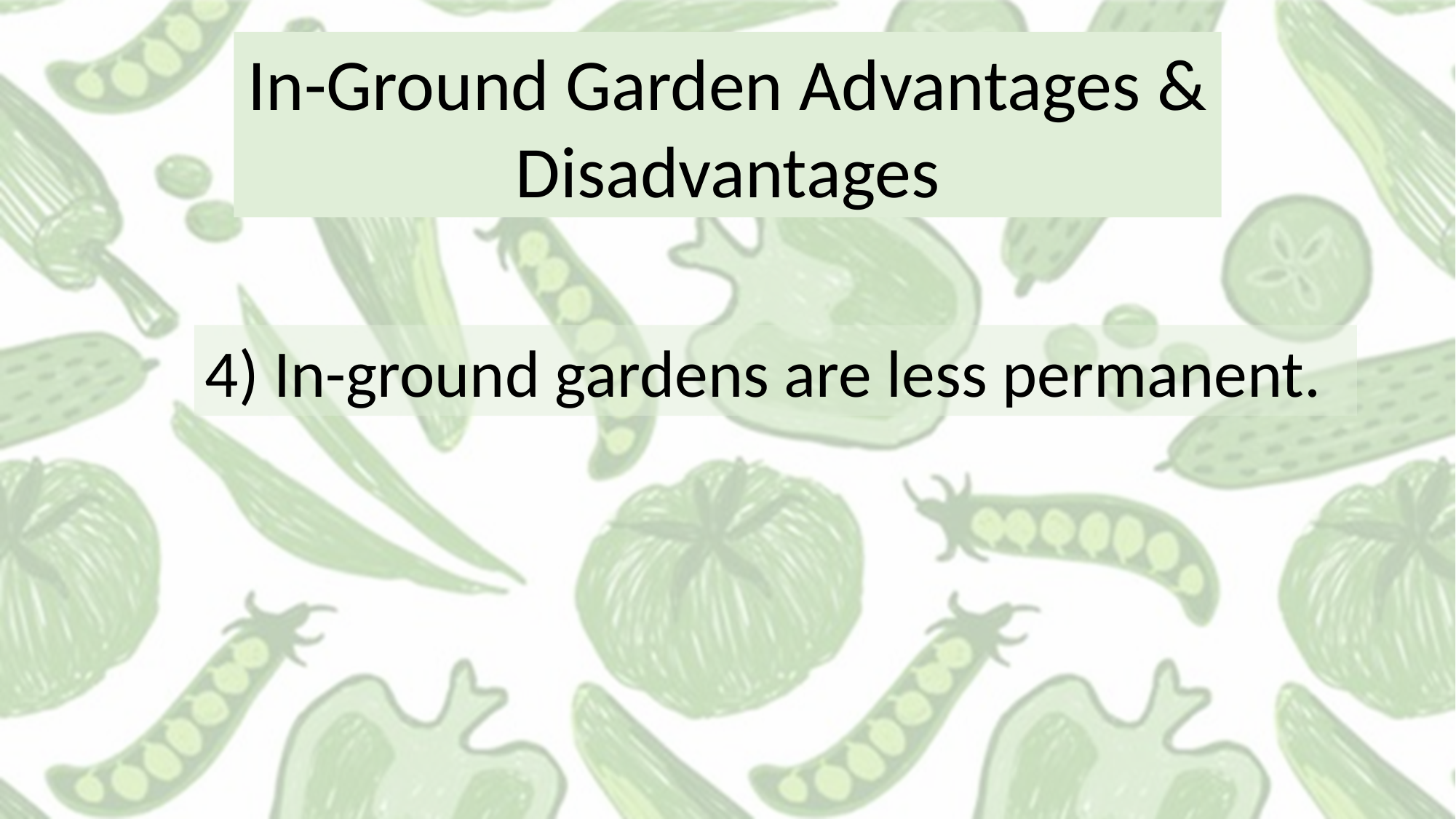

In-Ground Garden Advantages & Disadvantages
4) In-ground gardens are less permanent.